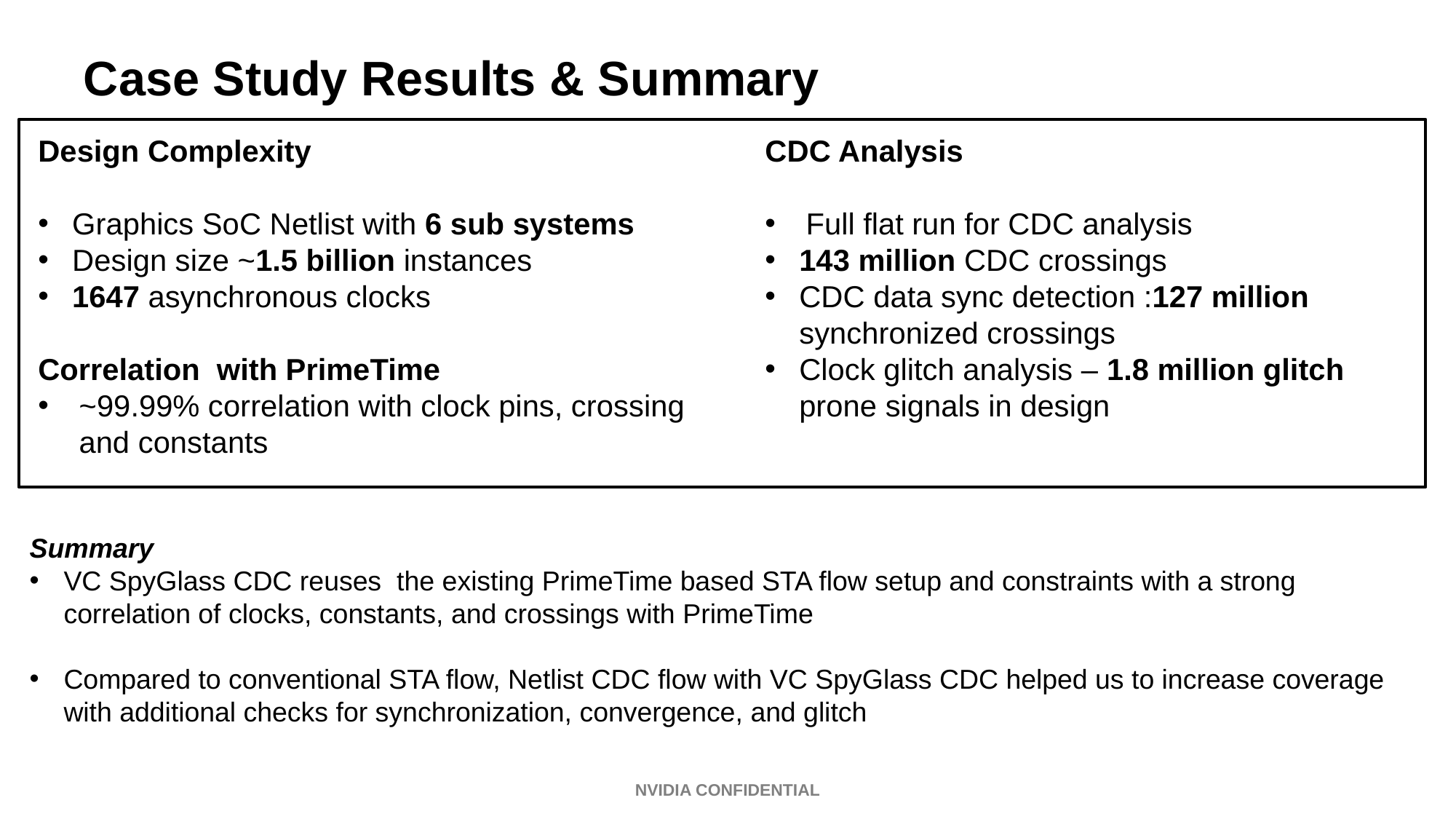

# Case Study Results & Summary

Design Complexity

Graphics SoC Netlist with 6 sub systems
Design size ~1.5 billion instances
1647 asynchronous clocks

Correlation  with PrimeTime
~99.99% correlation with clock pins, crossing and constants
CDC Analysis

Full flat run for CDC analysis
143 million CDC crossings
CDC data sync detection :127 million synchronized crossings
Clock glitch analysis – 1.8 million glitch prone signals in design
Summary
VC SpyGlass CDC reuses  the existing PrimeTime based STA flow setup and constraints with a strong correlation of clocks, constants, and crossings with PrimeTime

Compared to conventional STA flow, Netlist CDC flow with VC SpyGlass CDC helped us to increase coverage with additional checks for synchronization, convergence, and glitch

NVIDIA CONFIDENTIAL